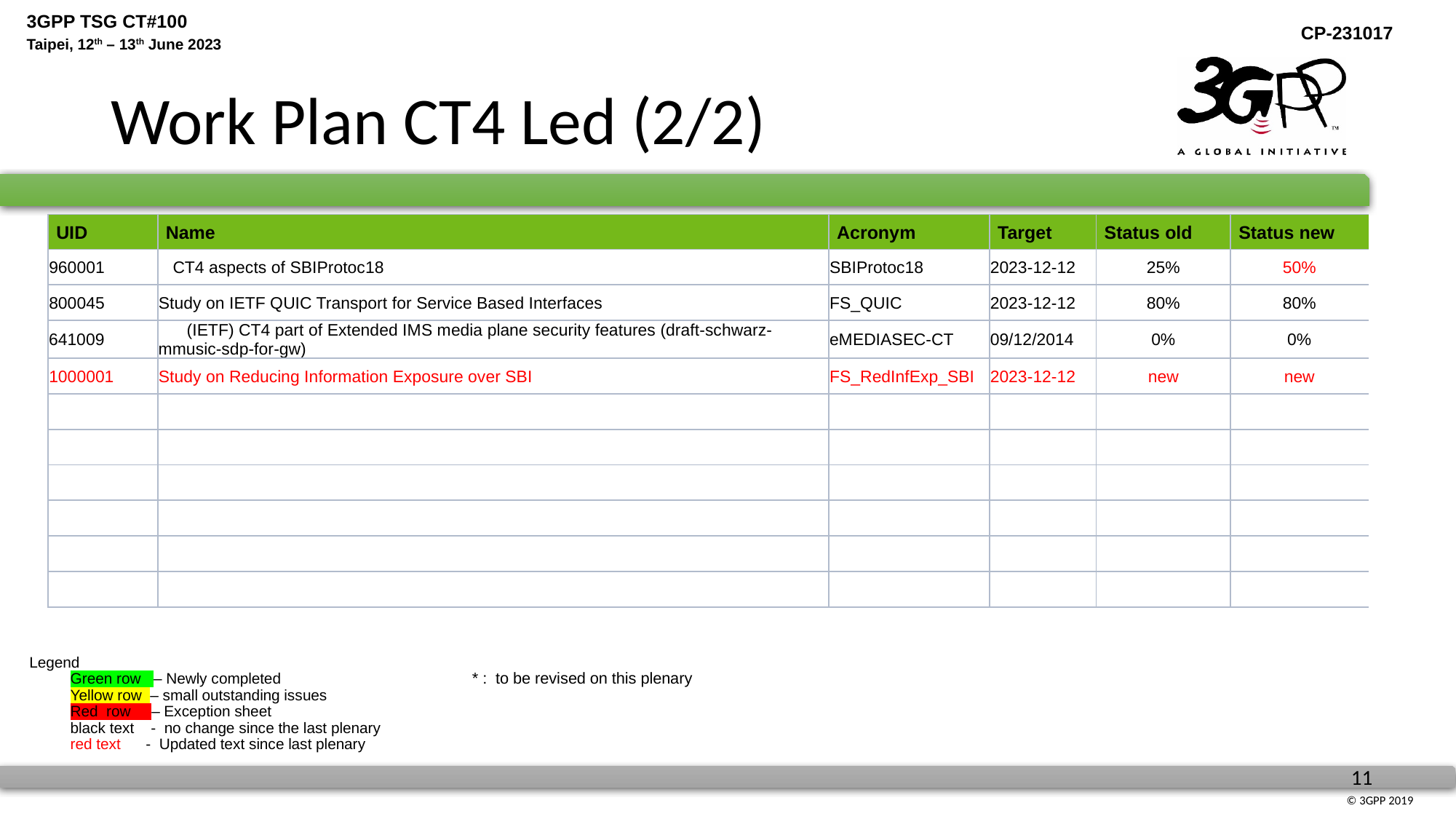

# Work Plan CT4 Led (2/2)
| UID | Name | Acronym | Target | Status old | Status new |
| --- | --- | --- | --- | --- | --- |
| 960001 | CT4 aspects of SBIProtoc18 | SBIProtoc18 | 2023-12-12 | 25% | 50% |
| 800045 | Study on IETF QUIC Transport for Service Based Interfaces | FS\_QUIC | 2023-12-12 | 80% | 80% |
| 641009 | (IETF) CT4 part of Extended IMS media plane security features (draft-schwarz-mmusic-sdp-for-gw) | eMEDIASEC-CT | 09/12/2014 | 0% | 0% |
| 1000001 | Study on Reducing Information Exposure over SBI | FS\_RedInfExp\_SBI | 2023-12-12 | new | new |
|  |  |  |  |  |  |
|  |  |  |  |  |  |
|  |  |  |  |  |  |
|  |  |  |  |  |  |
|  |  |  |  |  |  |
|  |  |  |  |  |  |
Legend
Green row   – Newly completed
	Yellow row  – small outstanding issues
Red  row     – Exception sheet
	black text    -  no change since the last plenary
	red text      -  Updated text since last plenary
* :  to be revised on this plenary